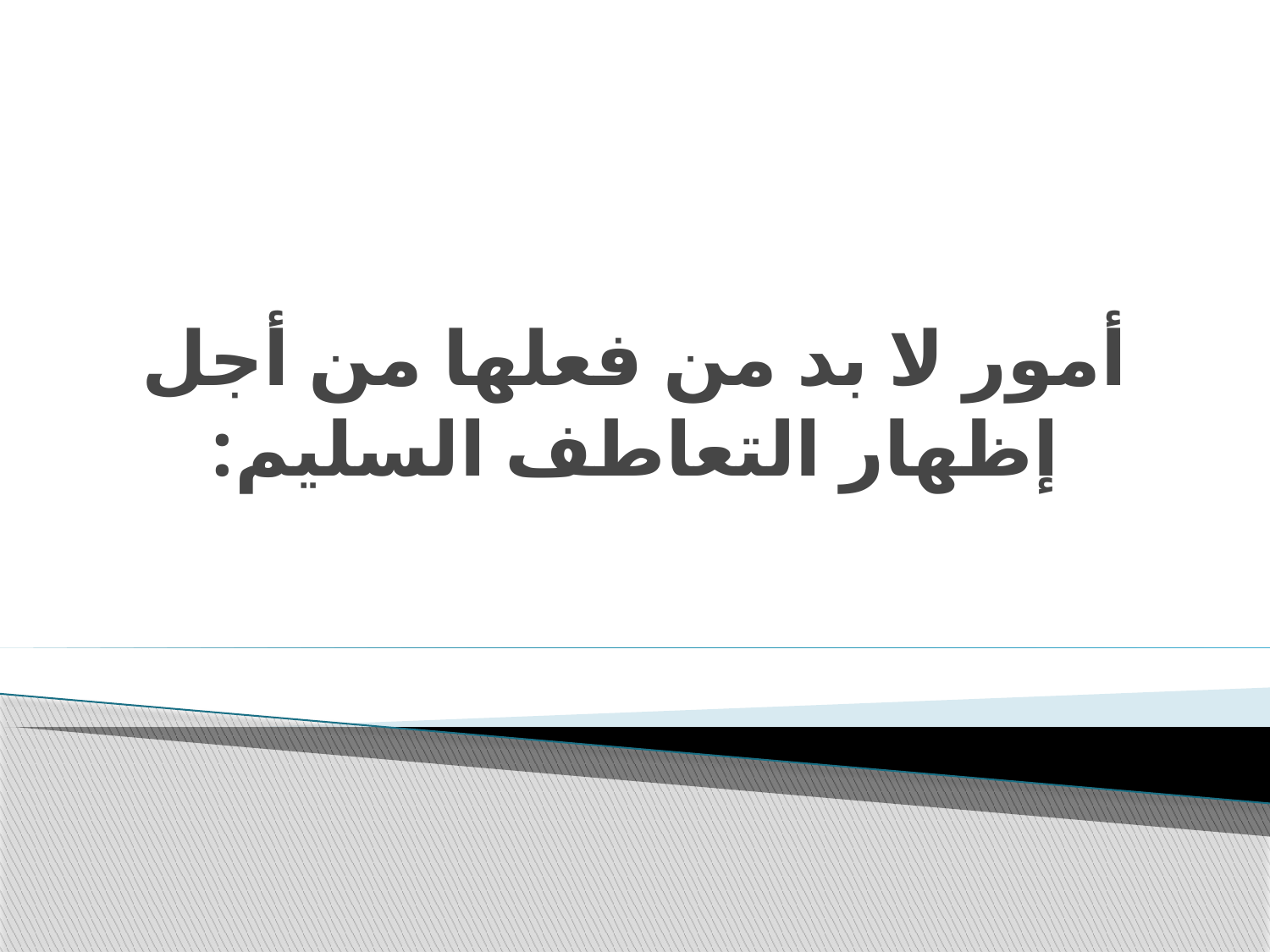

# أمور لا بد من فعلها من أجل إظهار التعاطف السليم: